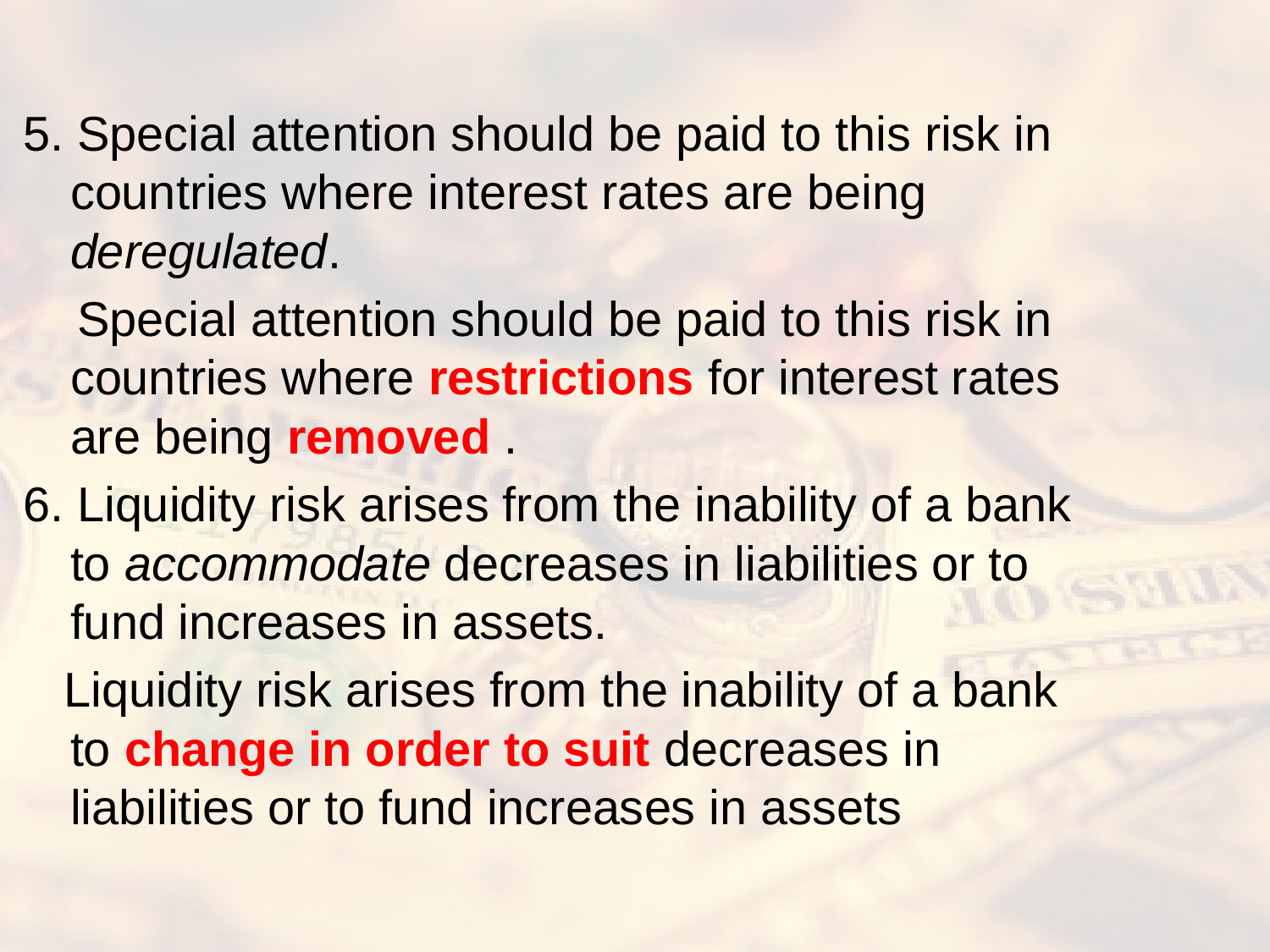

#
5. Special attention should be paid to this risk in countries where interest rates are being deregulated.
    Special attention should be paid to this risk in countries where restrictions for interest rates are being removed .
6. Liquidity risk arises from the inability of a bank to accommodate decreases in liabilities or to fund increases in assets.
   Liquidity risk arises from the inability of a bank to change in order to suit decreases in liabilities or to fund increases in assets